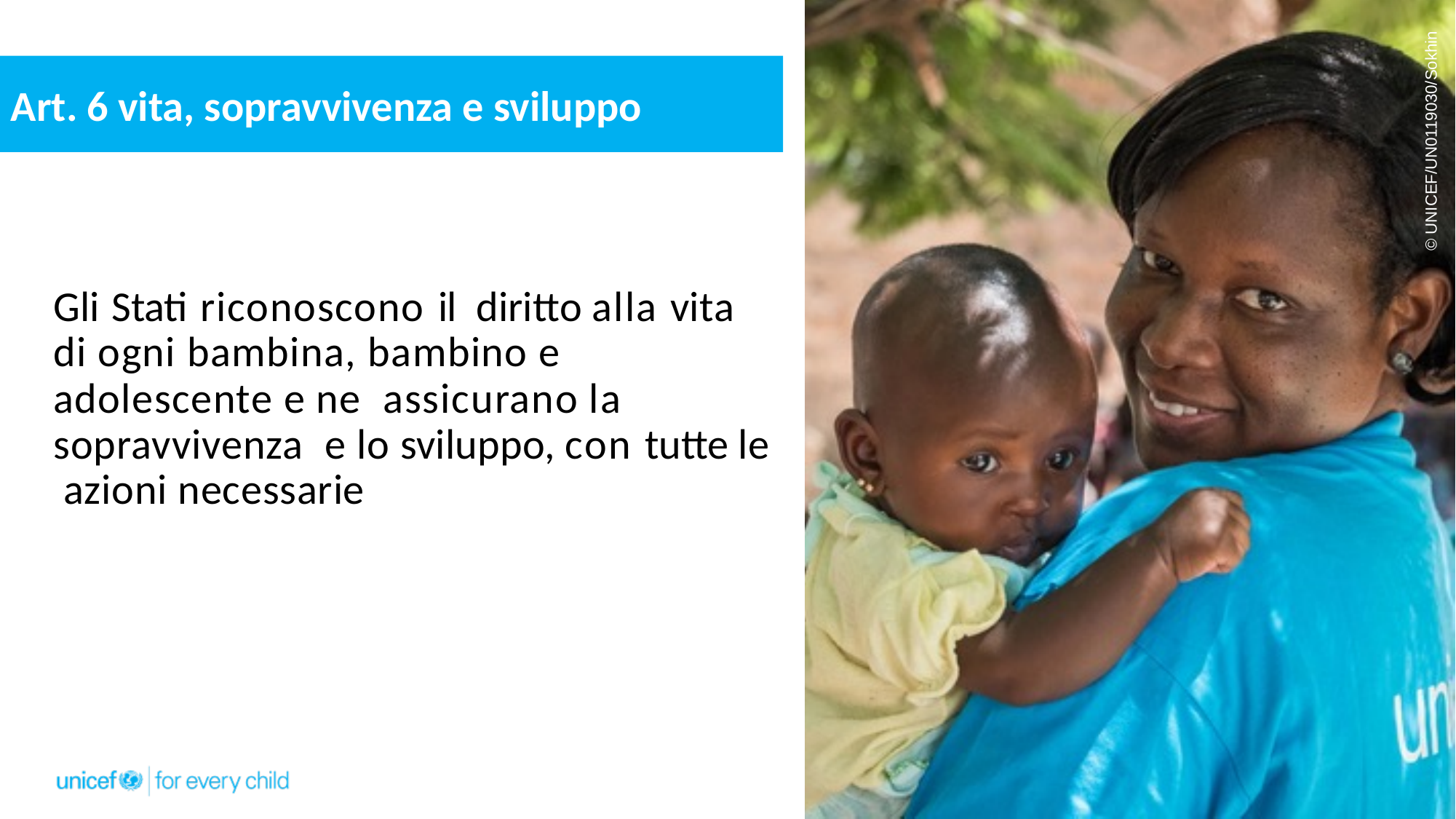

Art. 6 vita, sopravvivenza e sviluppo

Gli Stati riconoscono il  diritto alla vita di ogni bambina, bambino e adolescente e ne  assicurano la sopravvivenza  e lo sviluppo, con tutte le  azioni necessarie